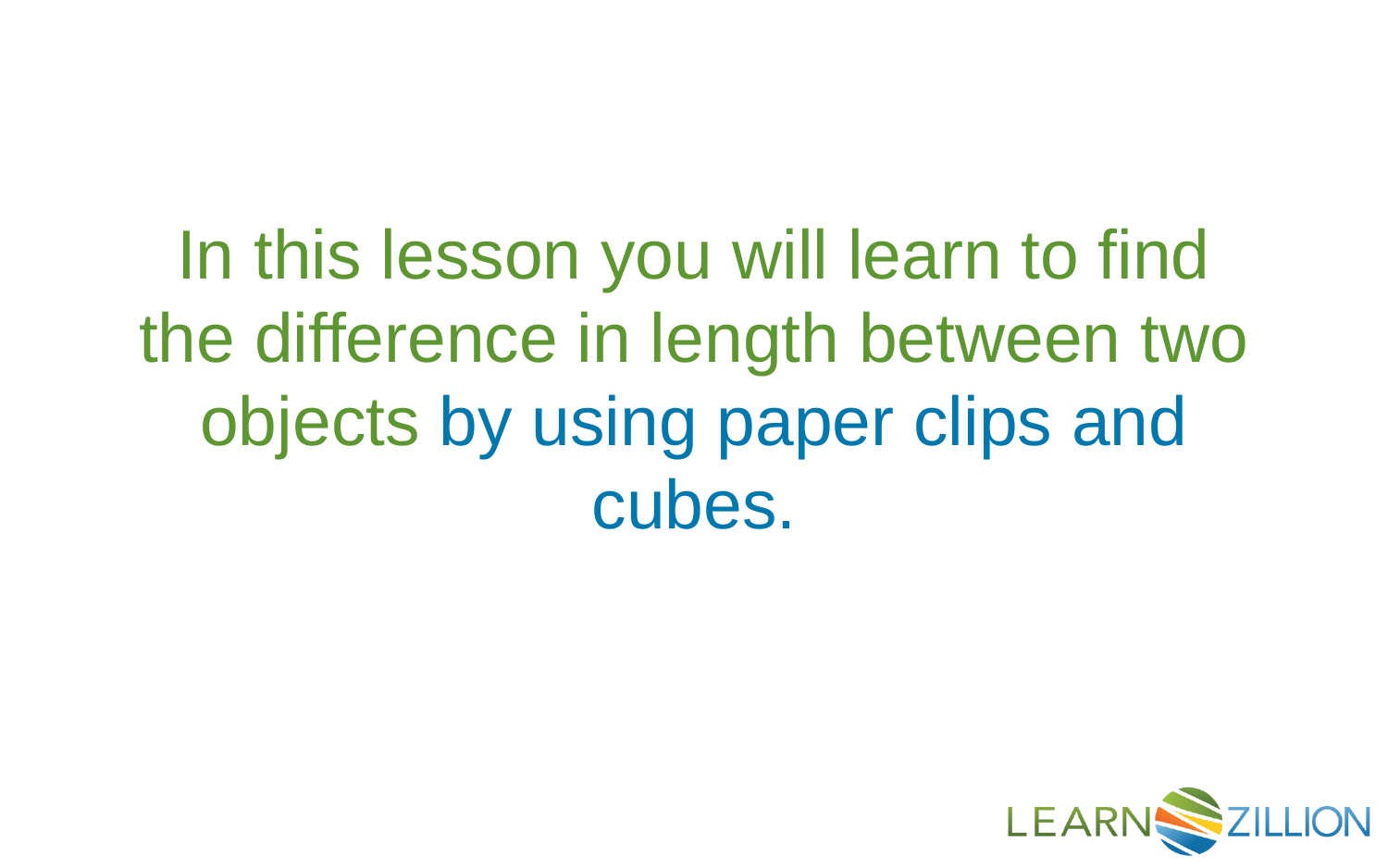

In this lesson you will learn to find the difference in length between two objects by using paper clips and cubes.